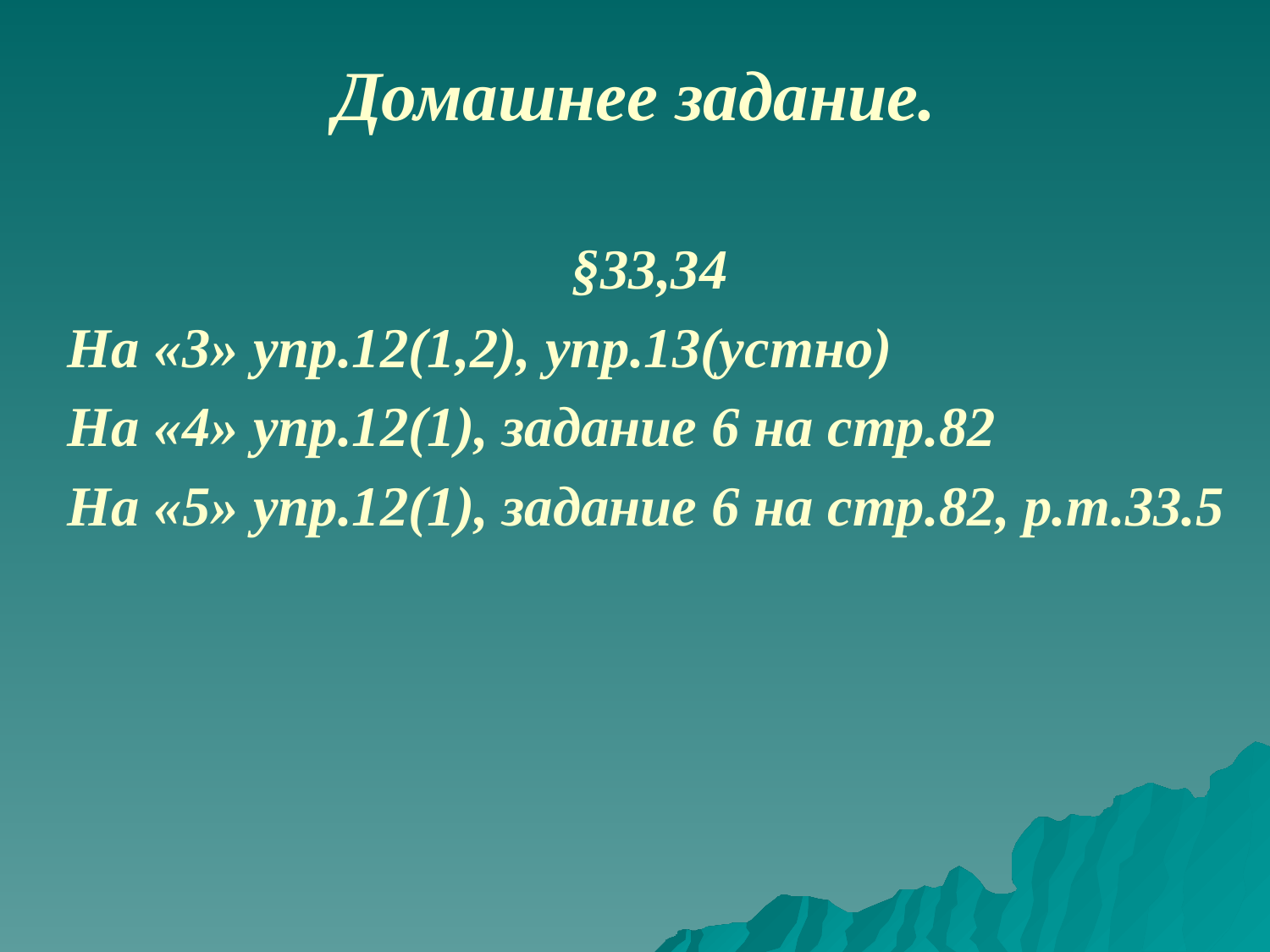

# Домашнее задание.
§33,34
На «3» упр.12(1,2), упр.13(устно)
На «4» упр.12(1), задание 6 на стр.82
На «5» упр.12(1), задание 6 на стр.82, р.т.33.5